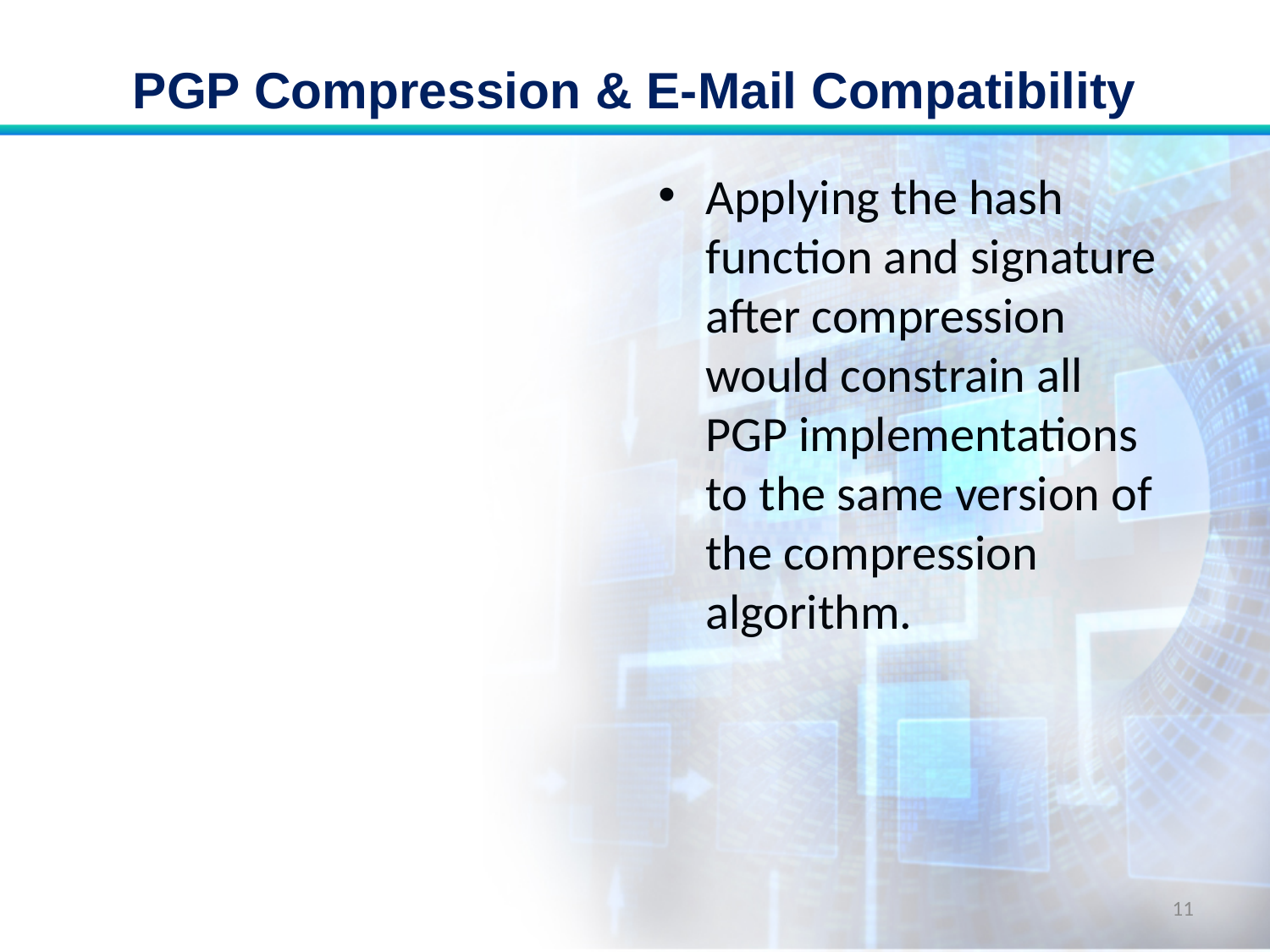

# PGP Compression & E-Mail Compatibility
Applying the hash function and signature after compression would constrain all PGP implementations to the same version of the compression algorithm.

11